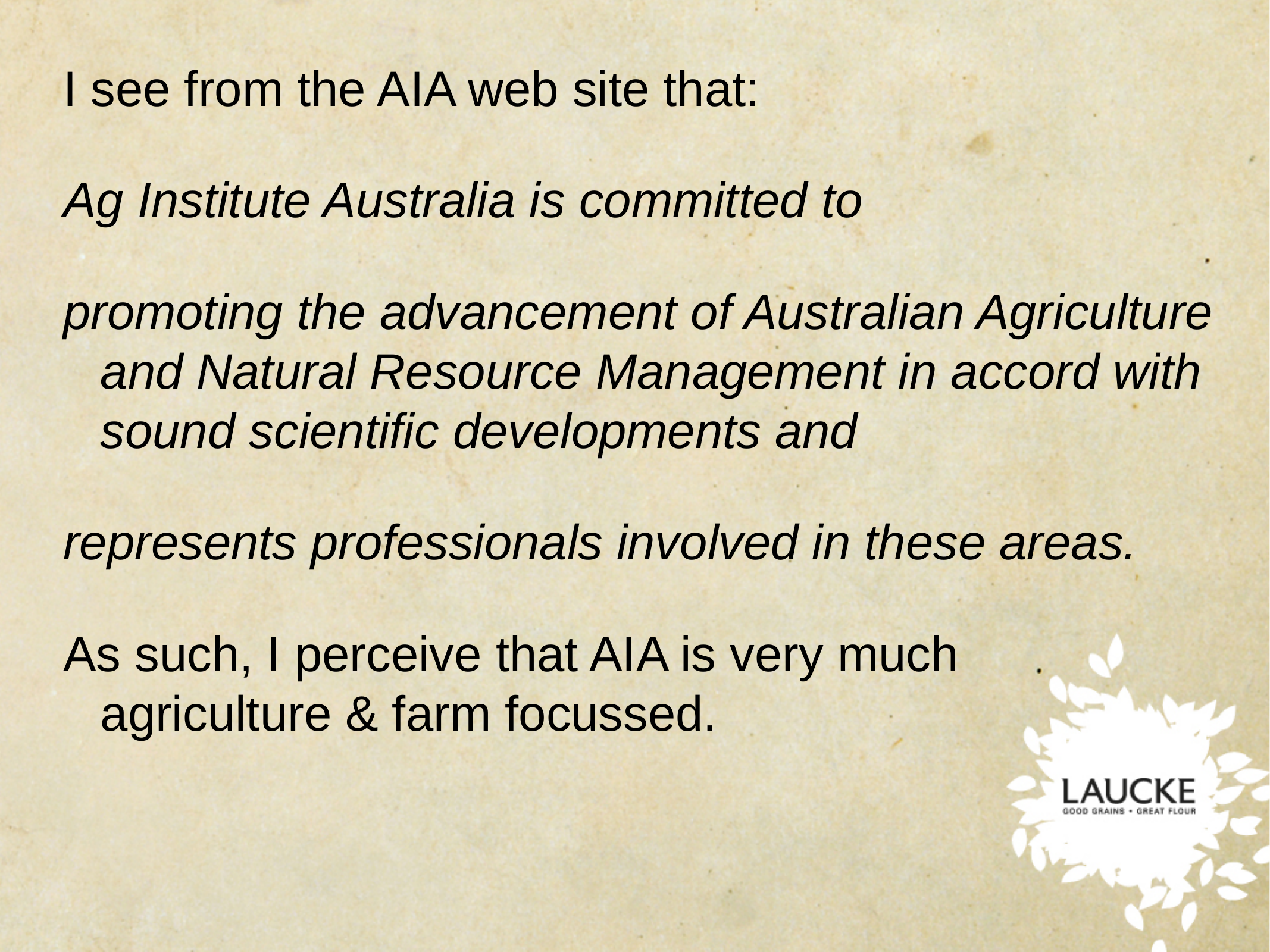

I see from the AIA web site that:
Ag Institute Australia is committed to
promoting the advancement of Australian Agriculture and Natural Resource Management in accord with sound scientific developments and
represents professionals involved in these areas.
As such, I perceive that AIA is very much
agriculture & farm focussed.